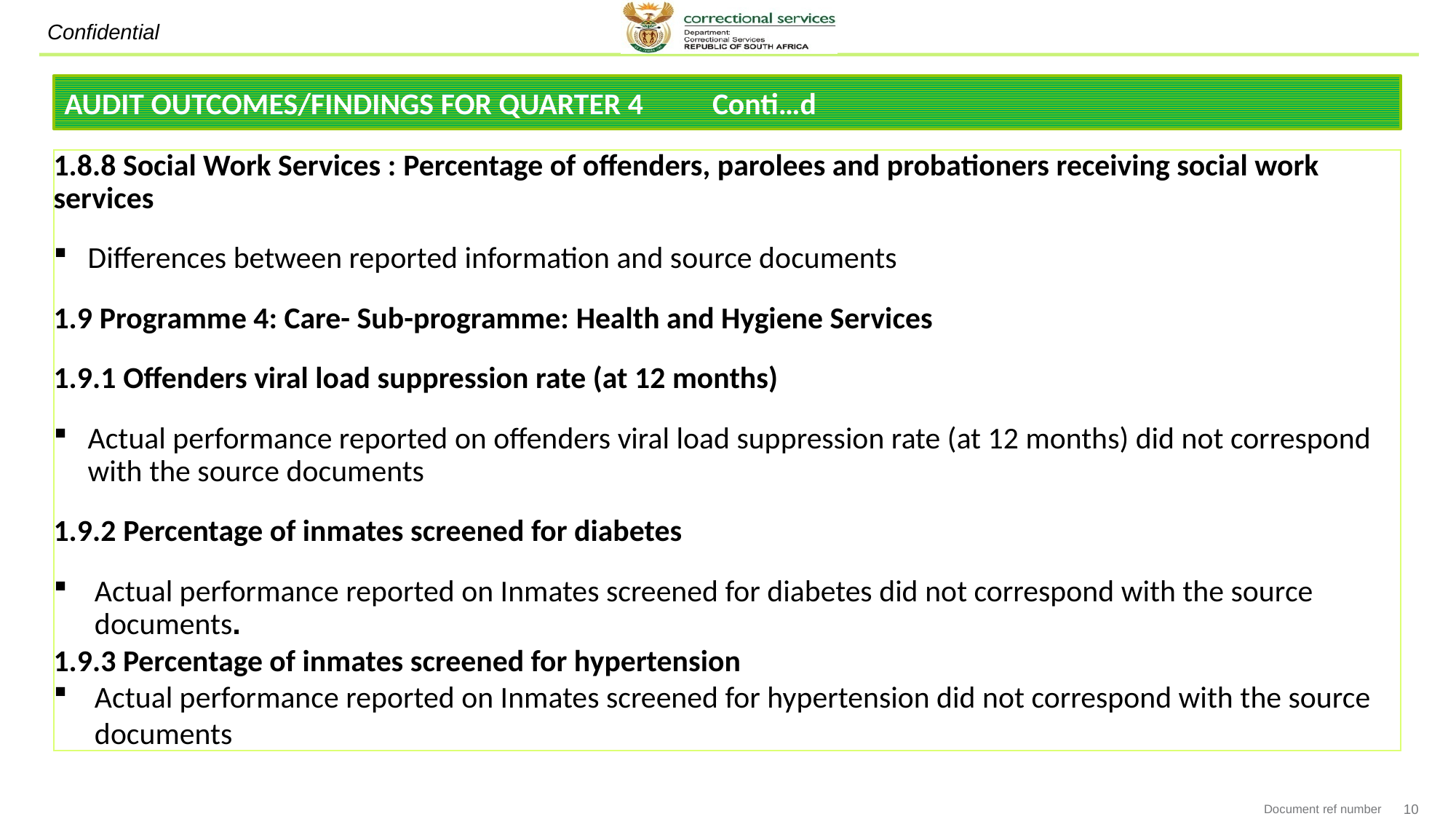

AUDIT OUTCOMES/FINDINGS FOR QUARTER 4          Conti…d
1.8.8 Social Work Services : Percentage of offenders, parolees and probationers receiving social work services
Differences between reported information and source documents
1.9 Programme 4: Care- Sub-programme: Health and Hygiene Services
1.9.1 Offenders viral load suppression rate (at 12 months)
Actual performance reported on offenders viral load suppression rate (at 12 months) did not correspond with the source documents
1.9.2 Percentage of inmates screened for diabetes
Actual performance reported on Inmates screened for diabetes did not correspond with the source documents.
1.9.3 Percentage of inmates screened for hypertension
Actual performance reported on Inmates screened for hypertension did not correspond with the source documents